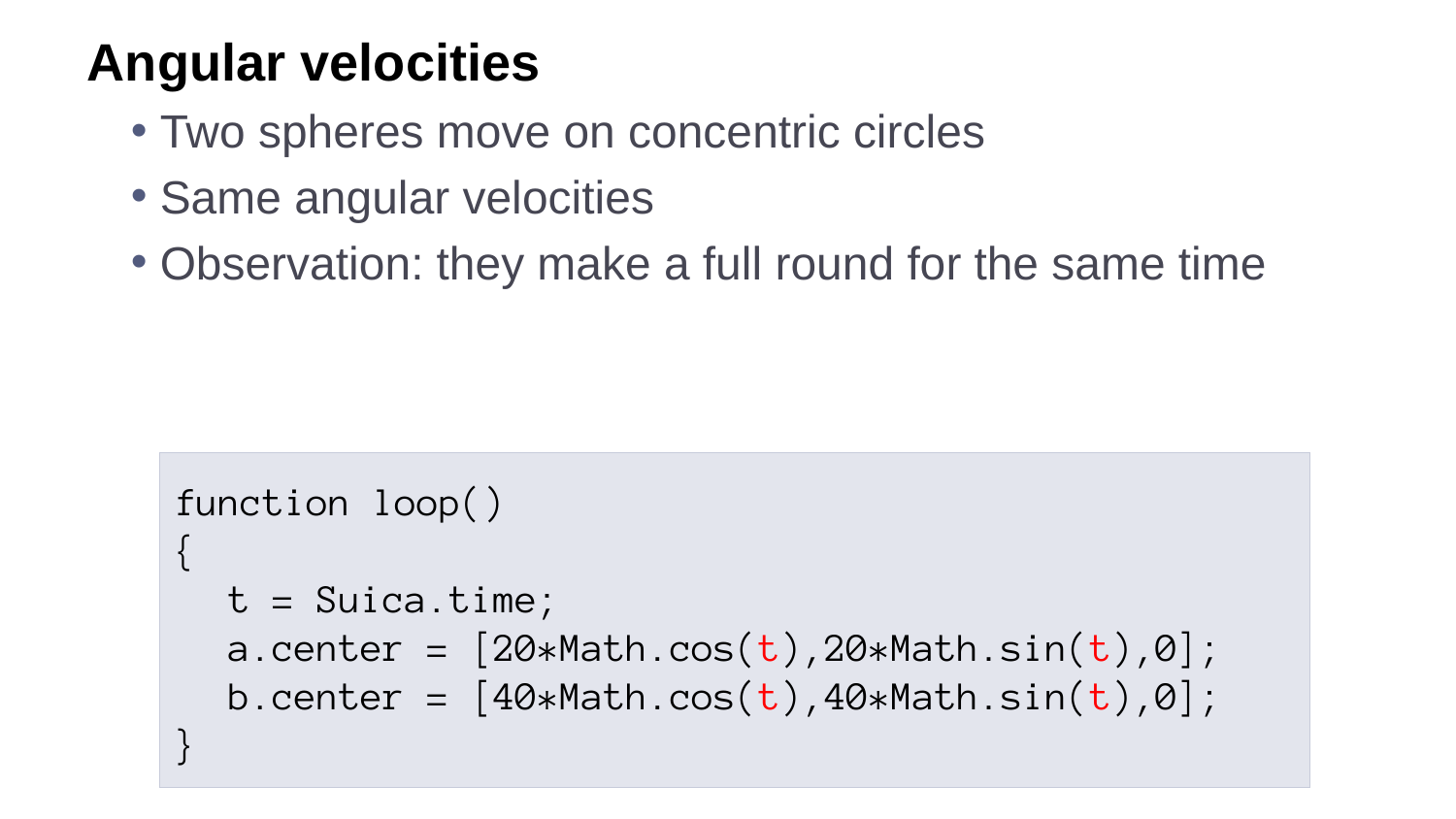

Angular velocities
Two spheres move on concentric circles
Same angular velocities
Observation: they make a full round for the same time
function loop()
{
	t = Suica.time;
	a.center = [20*Math.cos(t),20*Math.sin(t),0];
	b.center = [40*Math.cos(t),40*Math.sin(t),0];
}